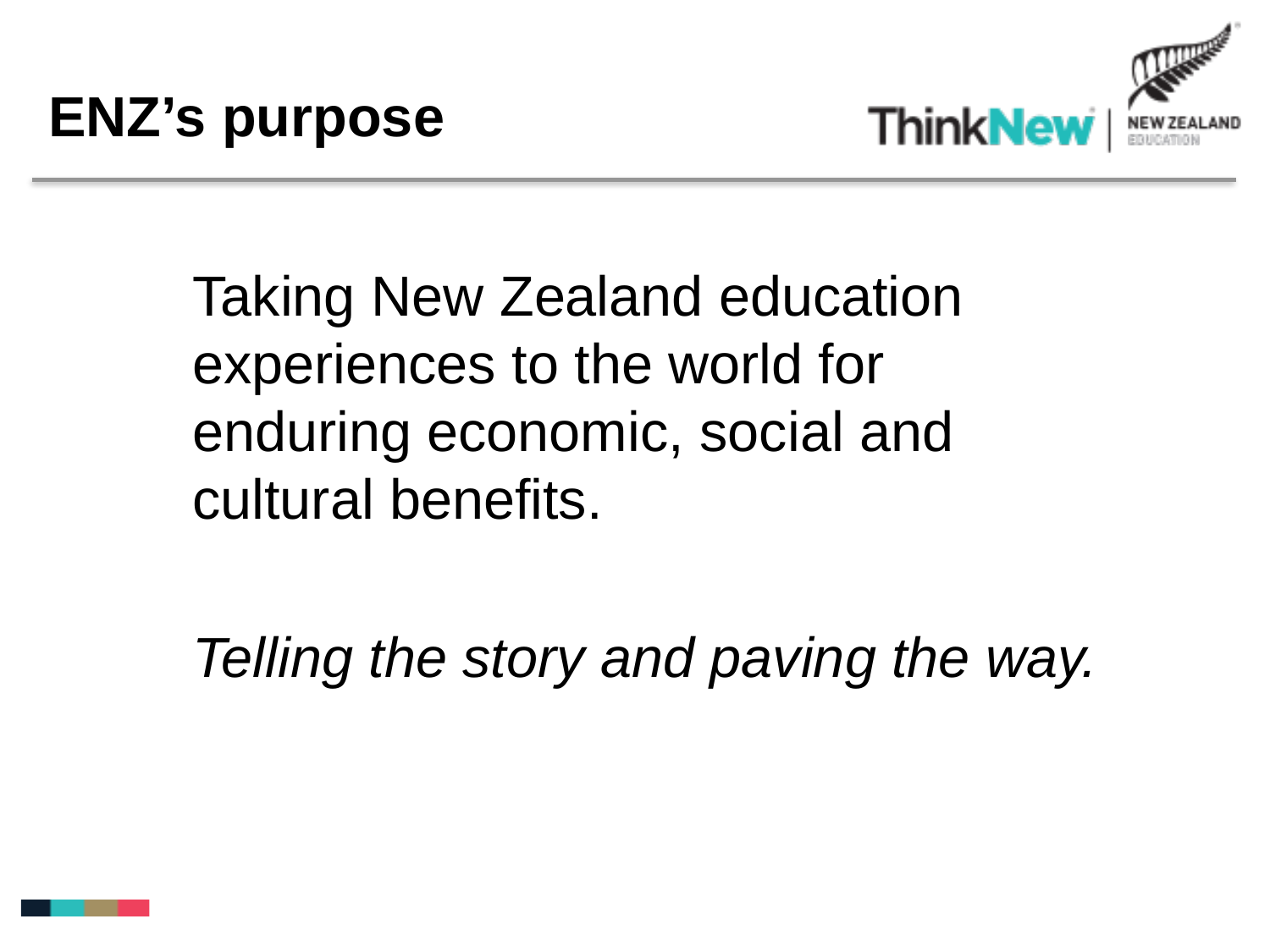

ENZ’s purpose
Taking New Zealand education experiences to the world for enduring economic, social and cultural benefits.

Telling the story and paving the way.